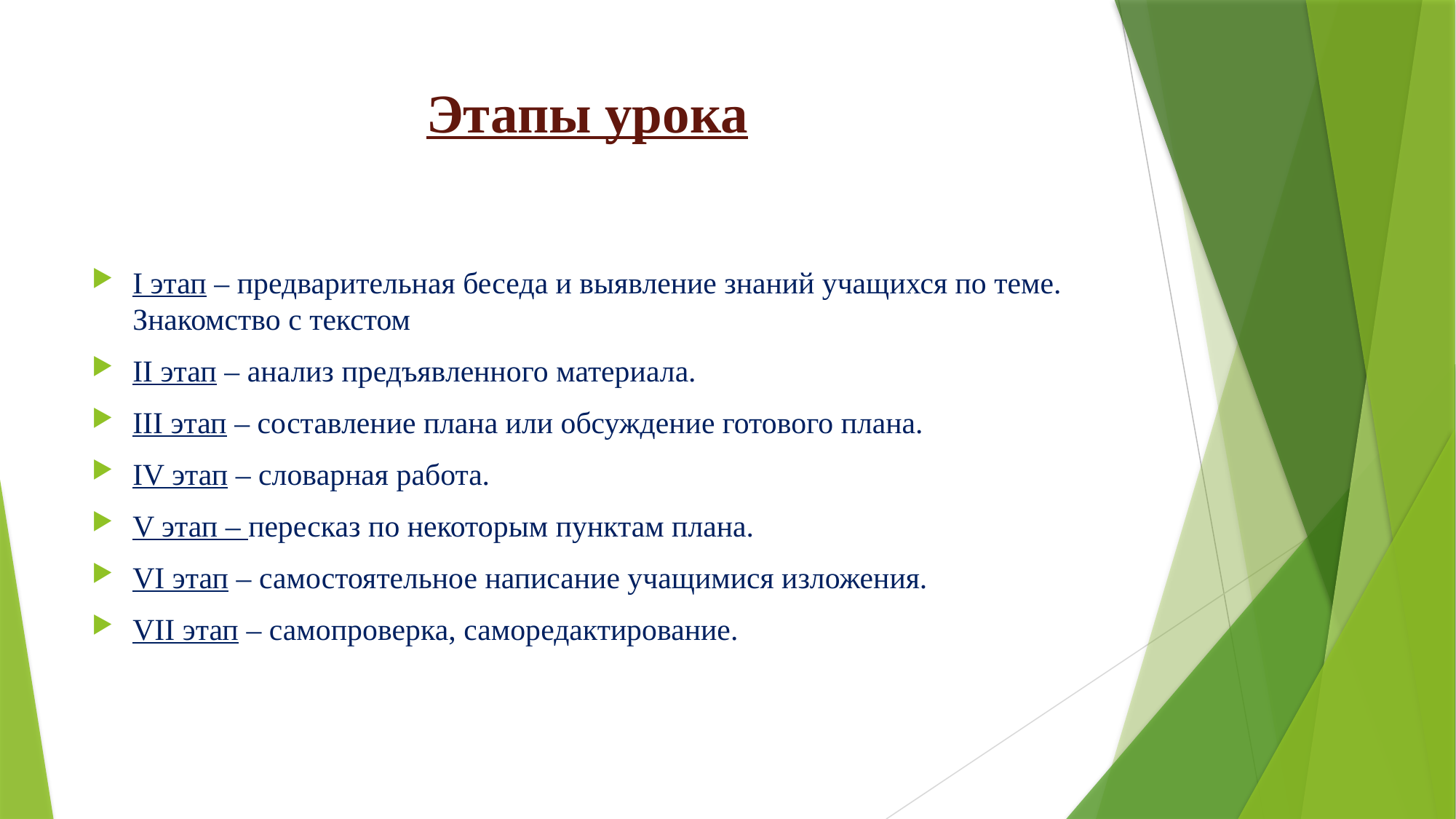

# Этапы урока
I этап – предварительная беседа и выявление знаний учащихся по теме. Знакомство с текстом
II этап – анализ предъявленного материала.
III этап – составление плана или обсуждение готового плана.
IV этап – словарная работа.
V этап – пересказ по некоторым пунктам плана.
VI этап – самостоятельное написание учащимися изложения.
VII этап – самопроверка, саморедактирование.